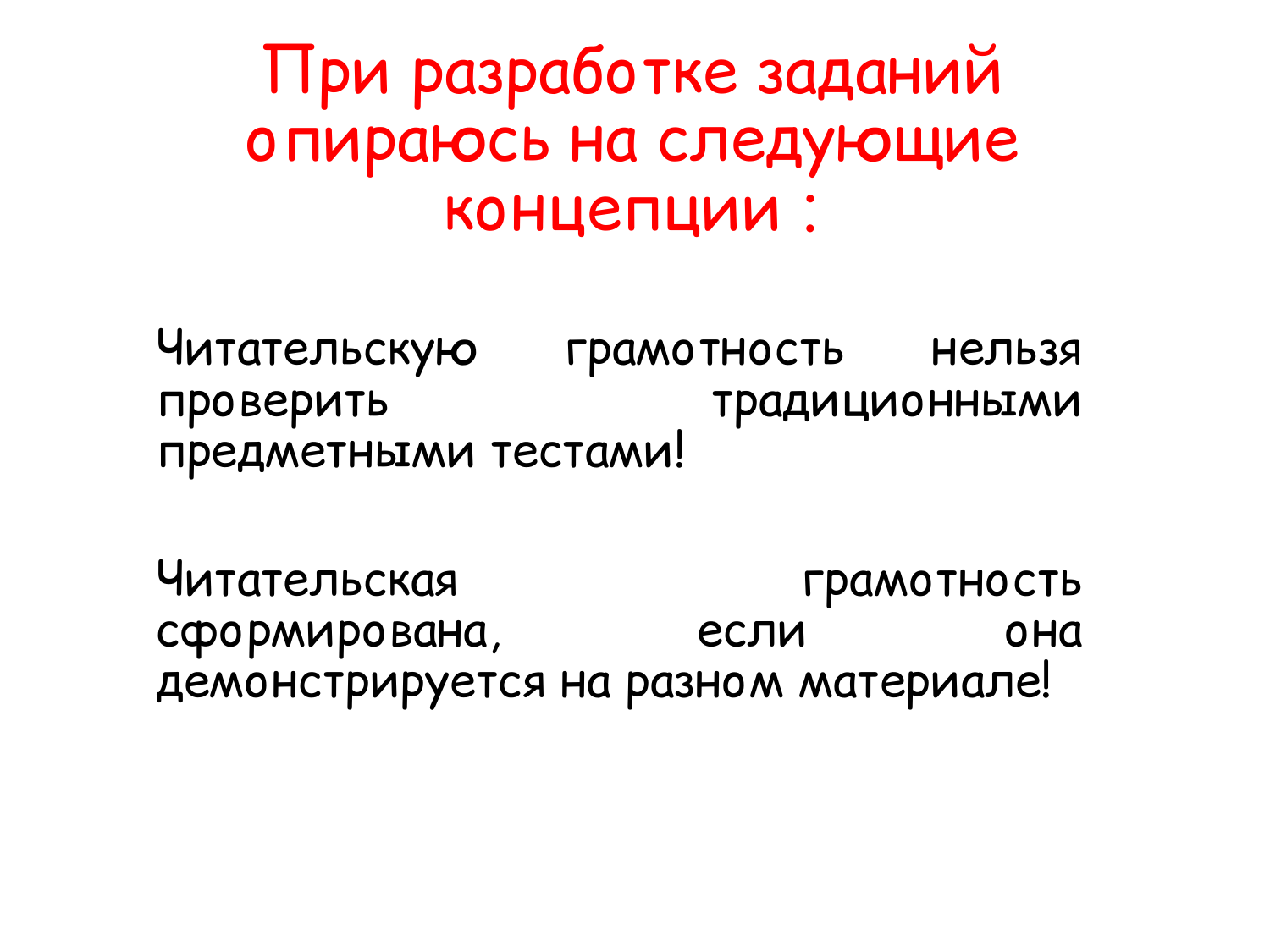

# При разработке заданий опираюсь на следующие концепции :
Читательскую грамотность нельзя проверить традиционными предметными тестами!

Читательская грамотность сформирована, если она демонстрируется на разном материале!